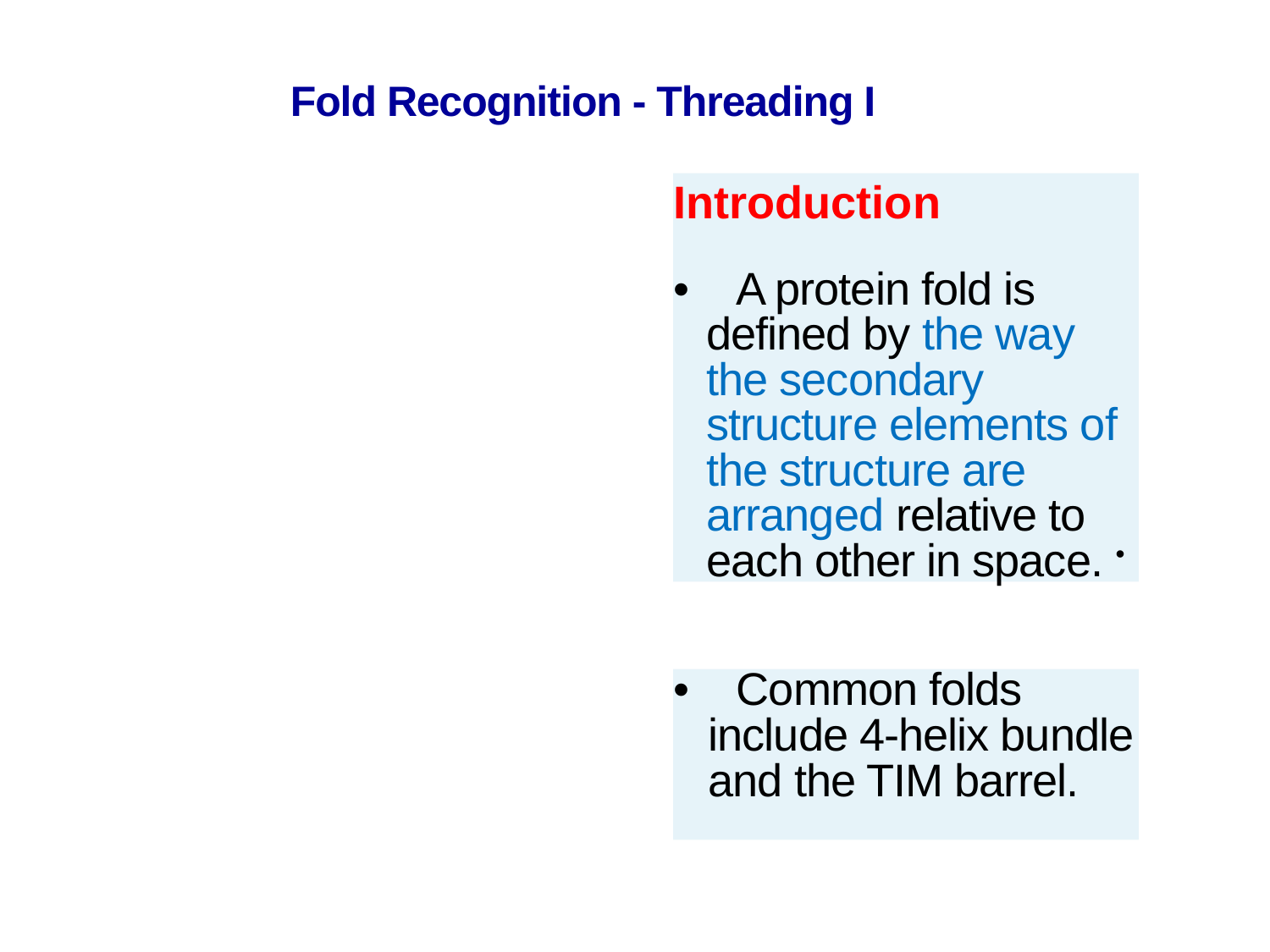

Fold Recognition - Threading I
Introduction
•    A protein fold is defined by the way the secondary structure elements of the structure are arranged relative to each other in space. •
•    Common folds include 4-helix bundle and the TIM barrel.